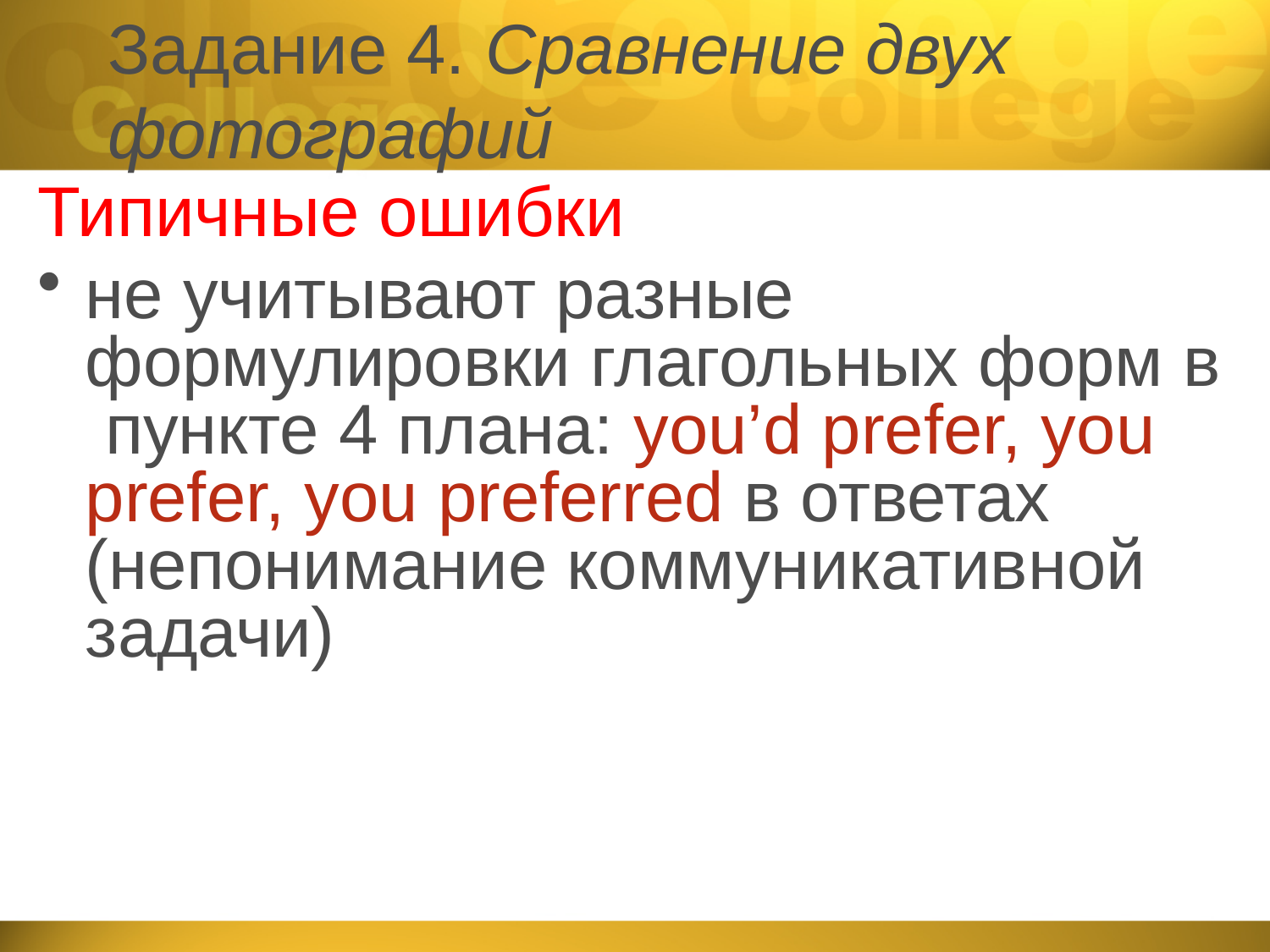

# Задание 4. Сравнение двух фотографий
Типичные ошибки
не учитывают разные формулировки глагольных форм в  пункте 4 плана: you’d prefer, you prefer, you preferred в ответах (непонимание коммуникативной задачи)